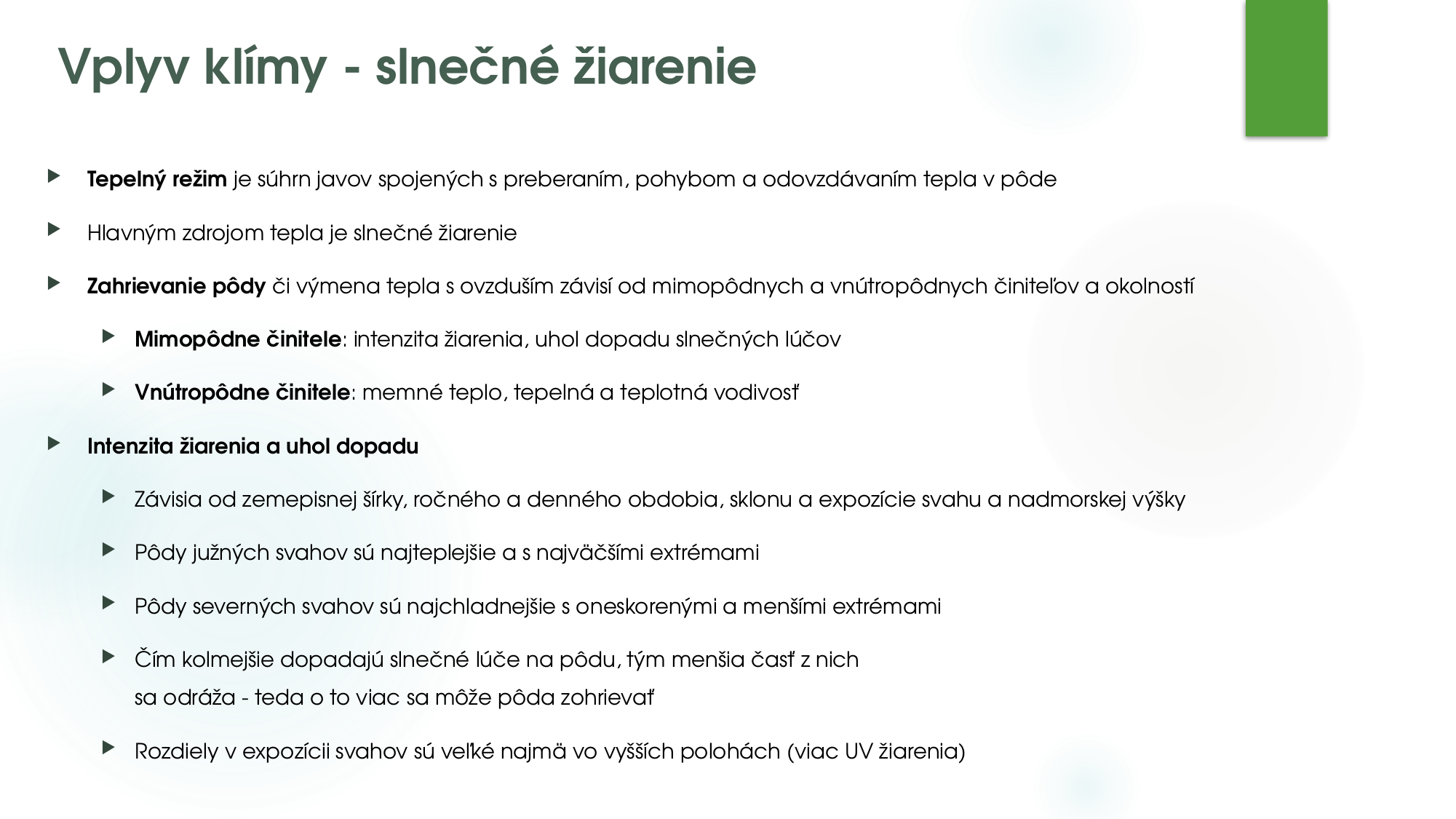

# Vplyv klímy - slnečné žiarenie
Tepelný režim je súhrn javov spojených s preberaním, pohybom a odovzdávaním tepla v pôde
Hlavným zdrojom tepla je slnečné žiarenie
Zahrievanie pôdy či výmena tepla s ovzduším závisí od mimopôdnych a vnútropôdnych činiteľov a okolností
Mimopôdne činitele: intenzita žiarenia, uhol dopadu slnečných lúčov
Vnútropôdne činitele: memné teplo, tepelná a teplotná vodivosť
Intenzita žiarenia a uhol dopadu
Závisia od zemepisnej šírky, ročného a denného obdobia, sklonu a expozície svahu a nadmorskej výšky
Pôdy južných svahov sú najteplejšie a s najväčšími extrémami
Pôdy severných svahov sú najchladnejšie s oneskorenými a menšími extrémami
Čím kolmejšie dopadajú slnečné lúče na pôdu, tým menšia časť z nich
sa odráža - teda o to viac sa môže pôda zohrievať
Rozdiely v expozícii svahov sú veľké najmä vo vyšších polohách (viac UV žiarenia)